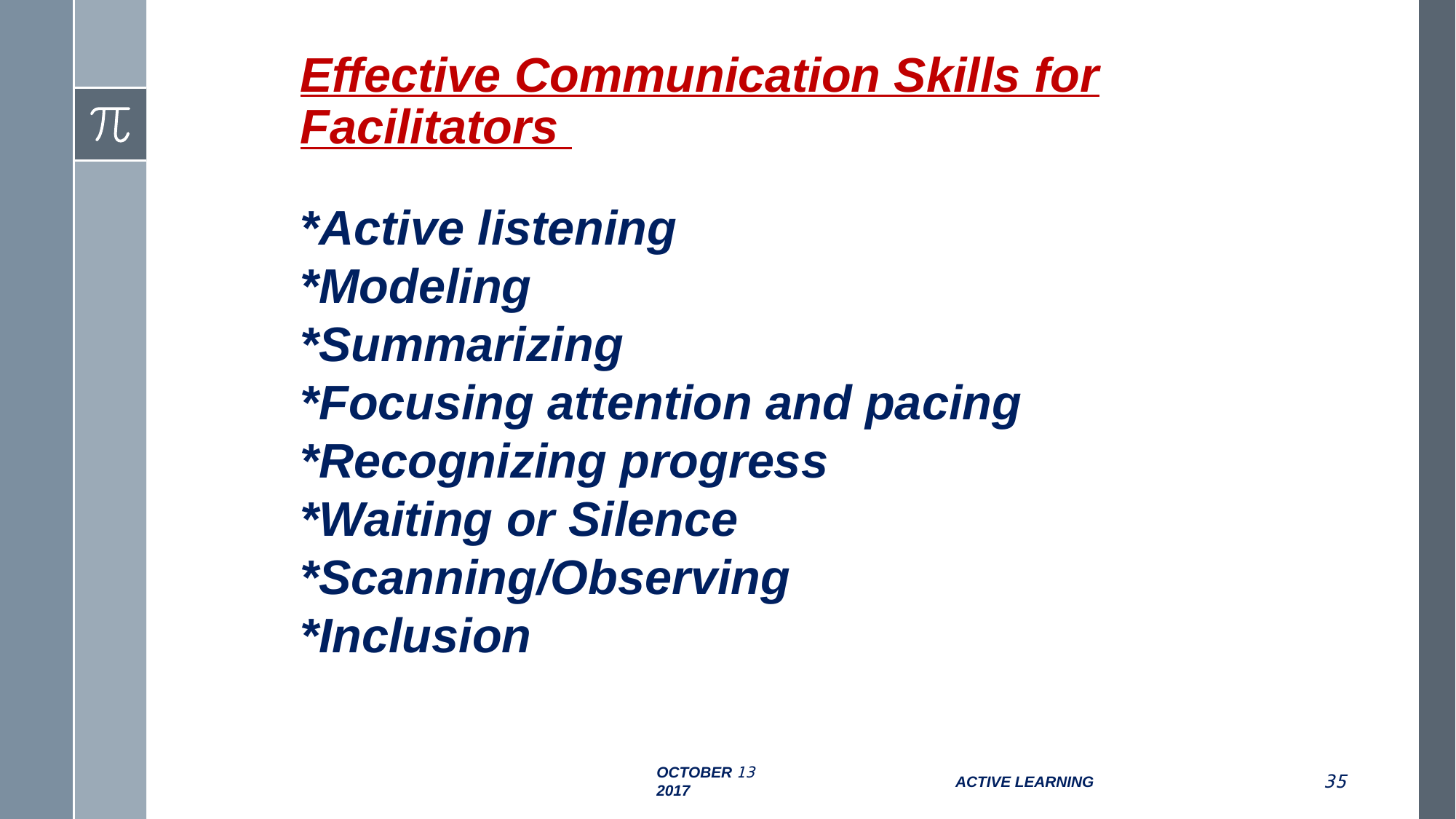

# Effective Communication Skills for Facilitators
*Active listening
*Modeling
*Summarizing
*Focusing attention and pacing
*Recognizing progress
*Waiting or Silence
*Scanning/Observing
*Inclusion
Active Learning
35
13 October 2017